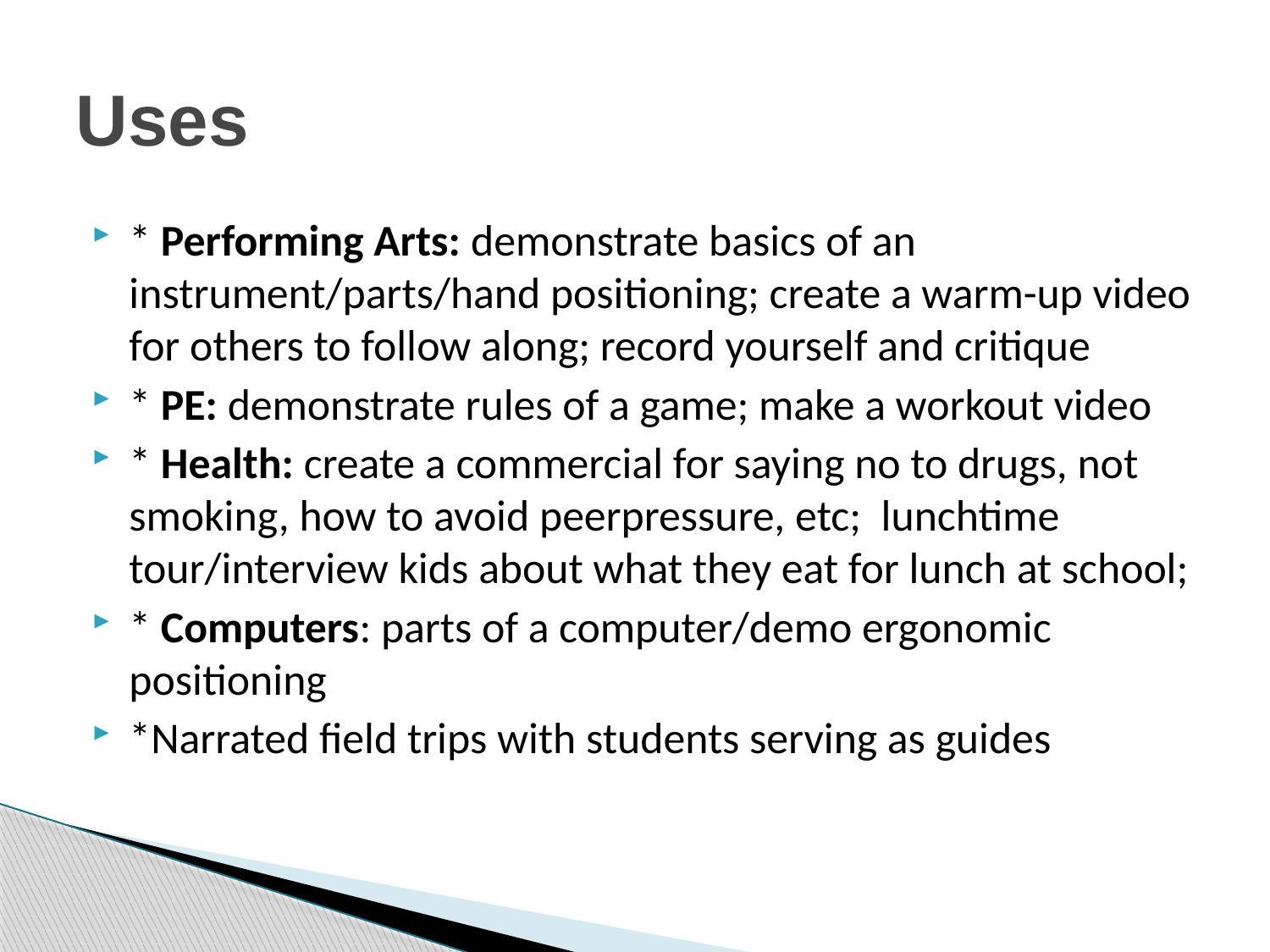

# Uses
* Performing Arts: demonstrate basics of an instrument/parts/hand positioning; create a warm-up video for others to follow along; record yourself and critique
* PE: demonstrate rules of a game; make a workout video
* Health: create a commercial for saying no to drugs, not smoking, how to avoid peerpressure, etc;  lunchtime tour/interview kids about what they eat for lunch at school;
* Computers: parts of a computer/demo ergonomic positioning
*Narrated field trips with students serving as guides